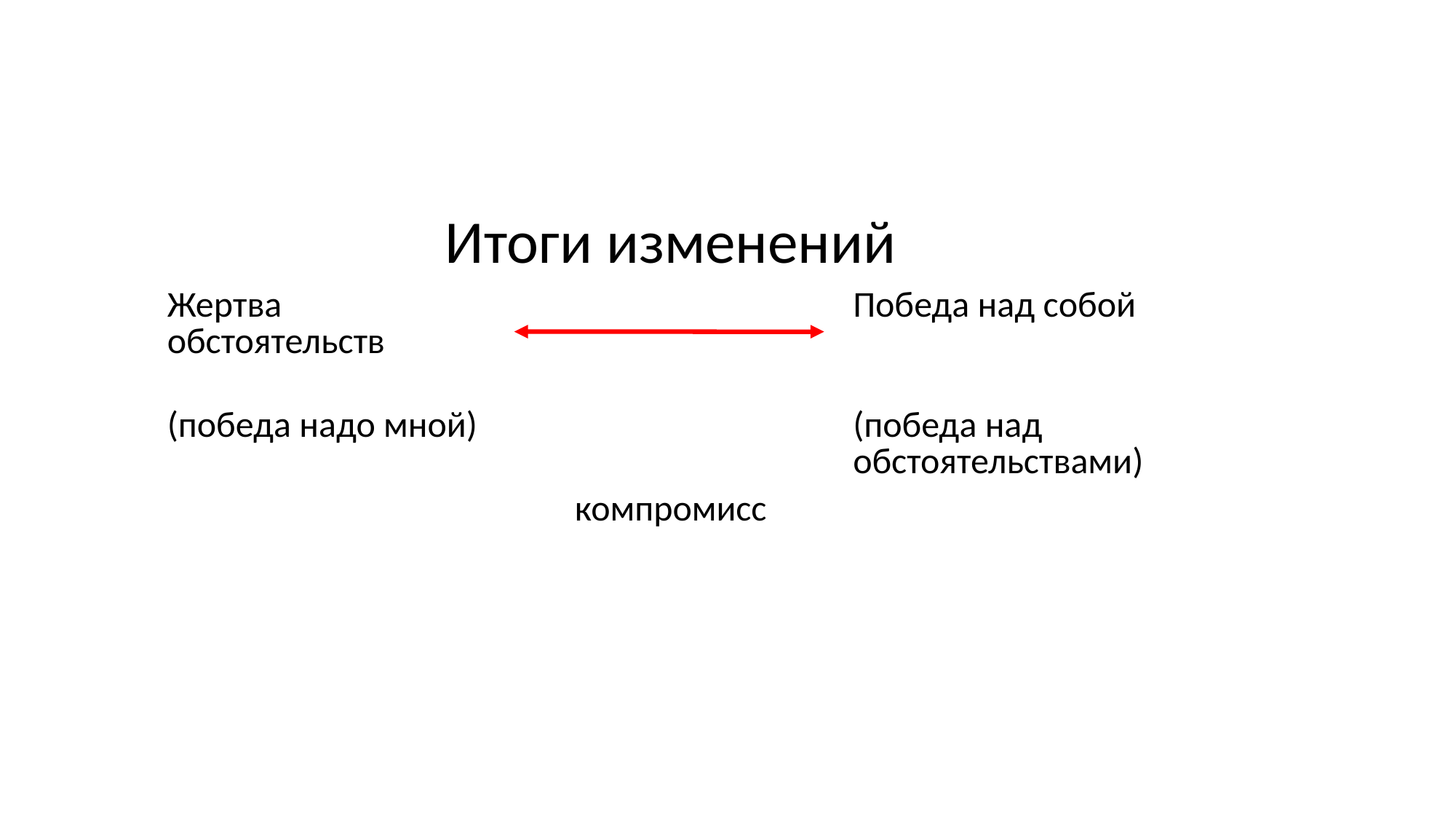

#
| Итоги изменений |  |  |
| --- | --- | --- |
| Жертва обстоятельств |  | Победа над собой |
| (победа надо мной) |  | (победа над обстоятельствами) |
|  | компромисс |  |